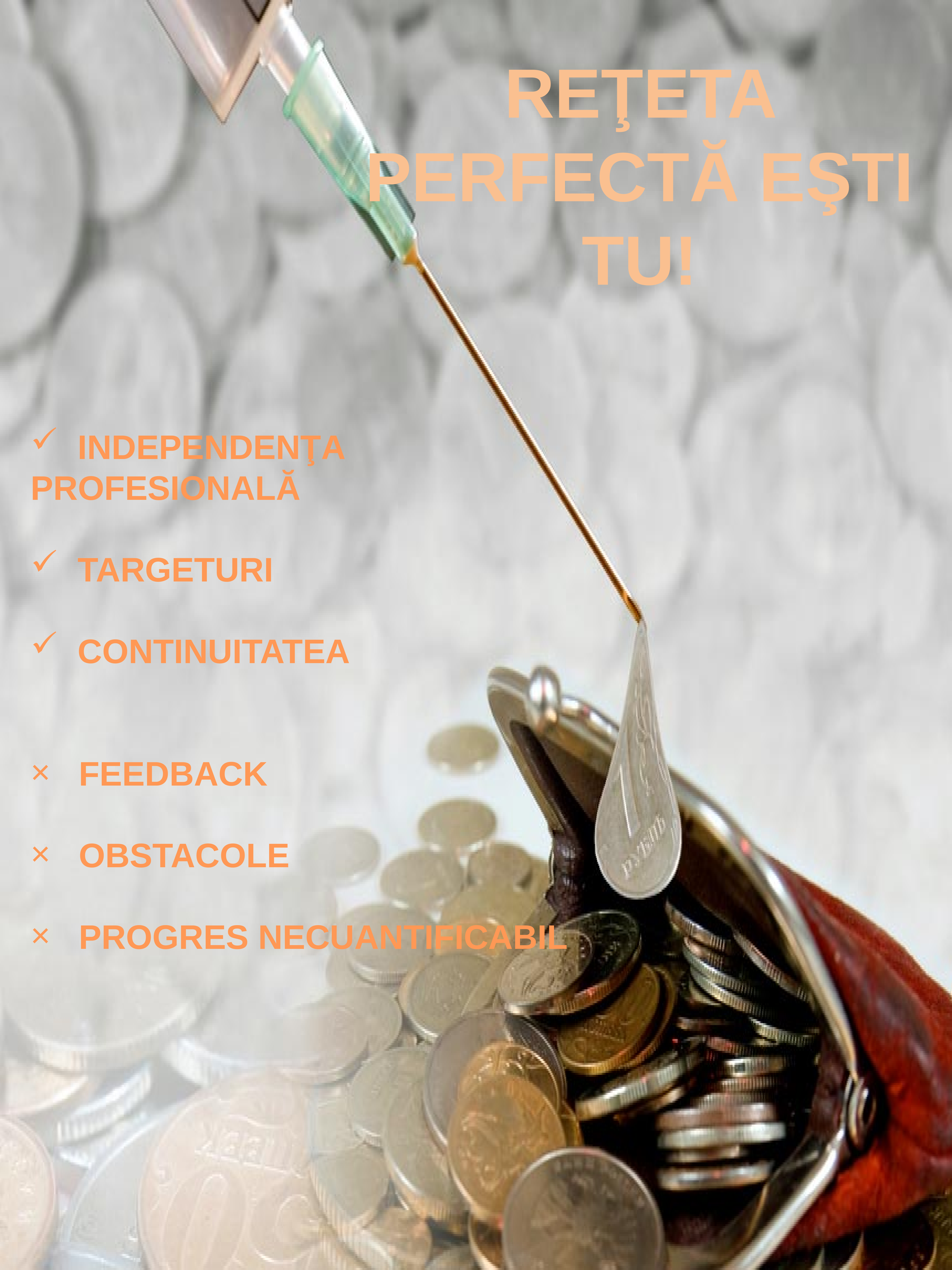

# REŢETA PERFECTĂ EŞTI TU!
  INDEPENDENŢA                PROFESIONALĂ

  TARGETURI

  CONTINUITATEA

   FEEDBACK

   OBSTACOLE

   PROGRES NECUANTIFICABIL